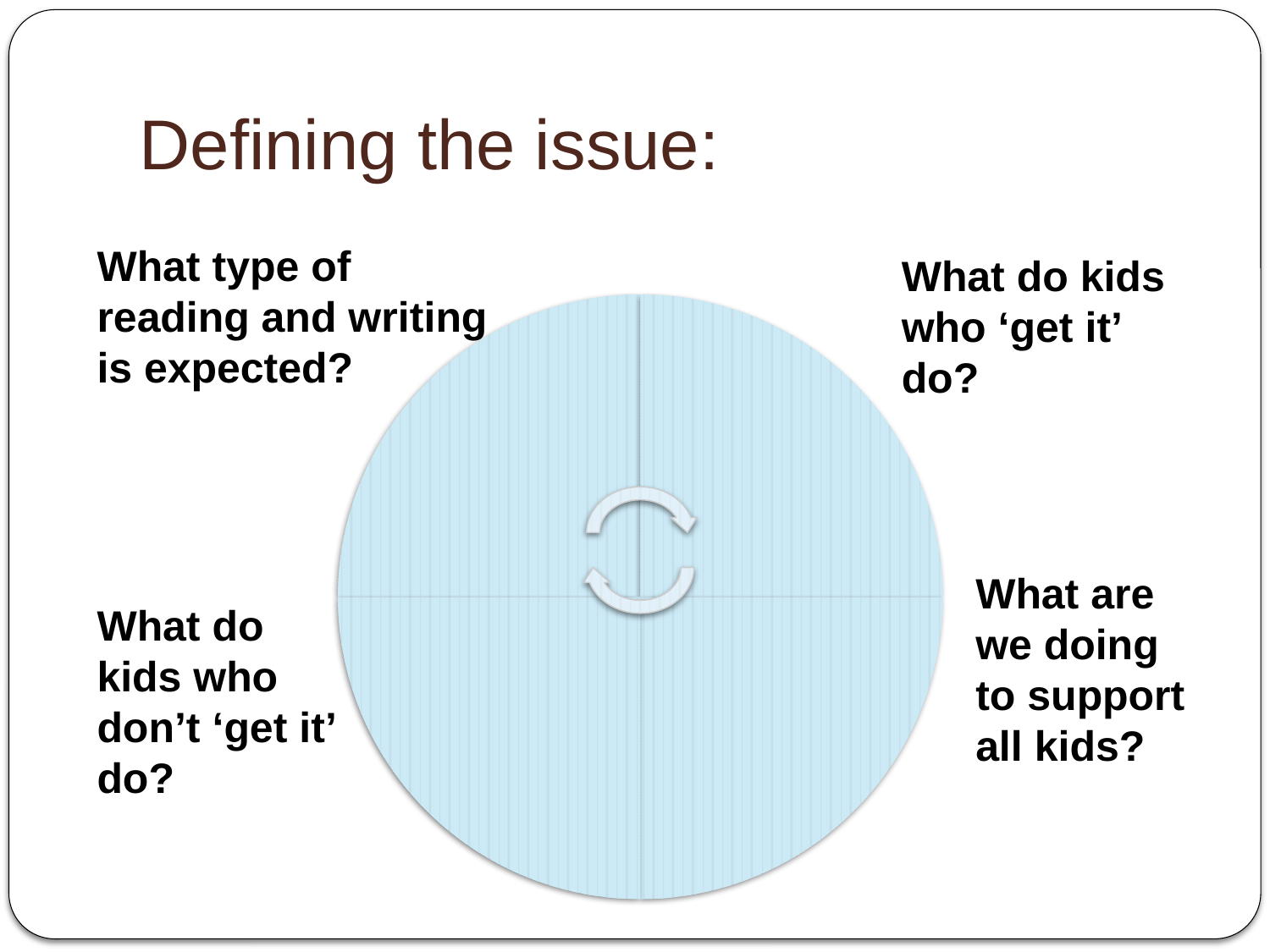

# Defining the issue:

What type of reading and writing is expected?
What do kids who ‘get it’ do?
What are we doing to support all kids?
What do kids who don’t ‘get it’ do?